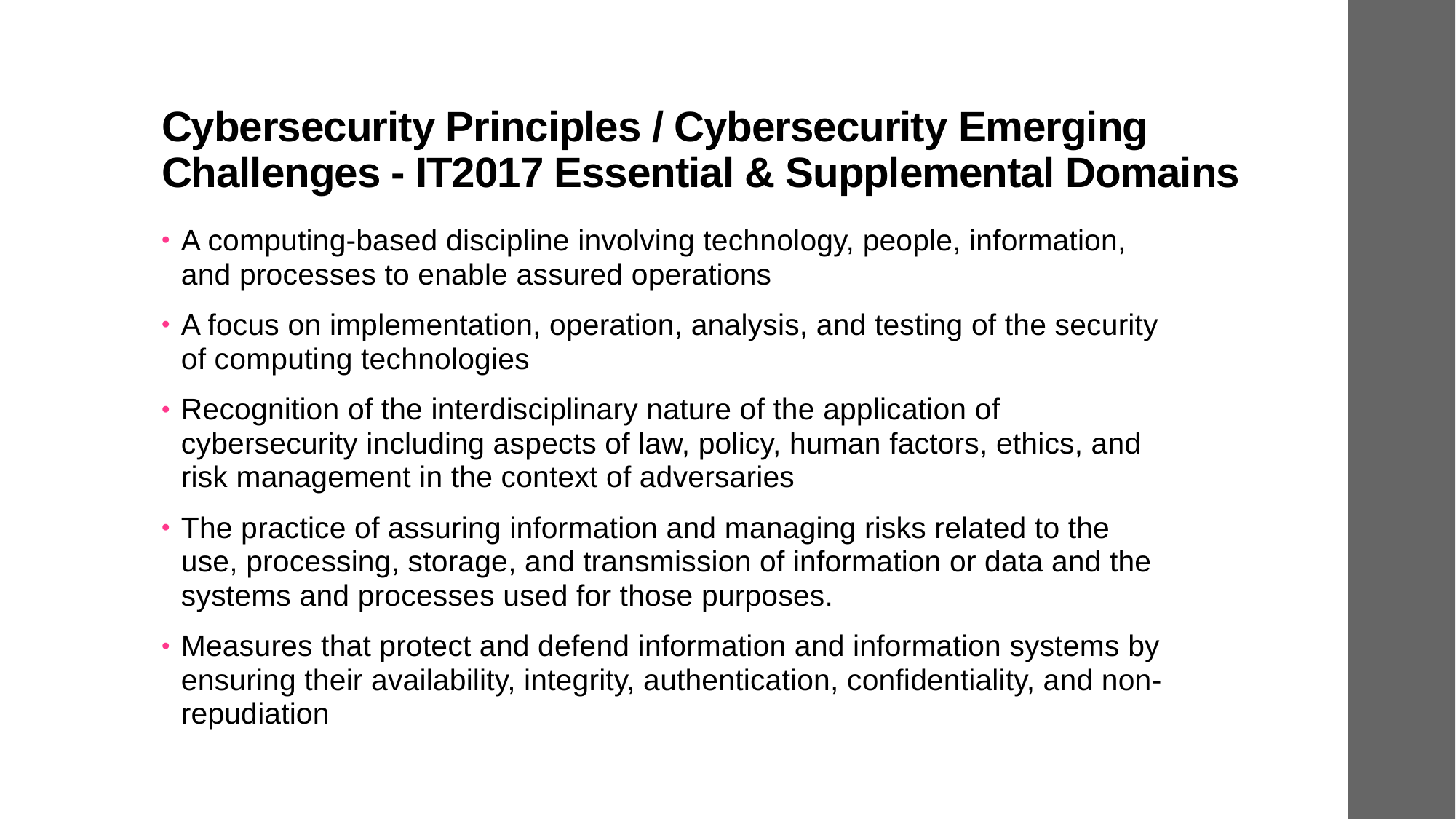

# Cybersecurity Principles / Cybersecurity Emerging Challenges - IT2017 Essential & Supplemental Domains
A computing-based discipline involving technology, people, information, and processes to enable assured operations
A focus on implementation, operation, analysis, and testing of the security of computing technologies
Recognition of the interdisciplinary nature of the application of cybersecurity including aspects of law, policy, human factors, ethics, and risk management in the context of adversaries
The practice of assuring information and managing risks related to the use, processing, storage, and transmission of information or data and the systems and processes used for those purposes.
Measures that protect and defend information and information systems by ensuring their availability, integrity, authentication, confidentiality, and non-repudiation